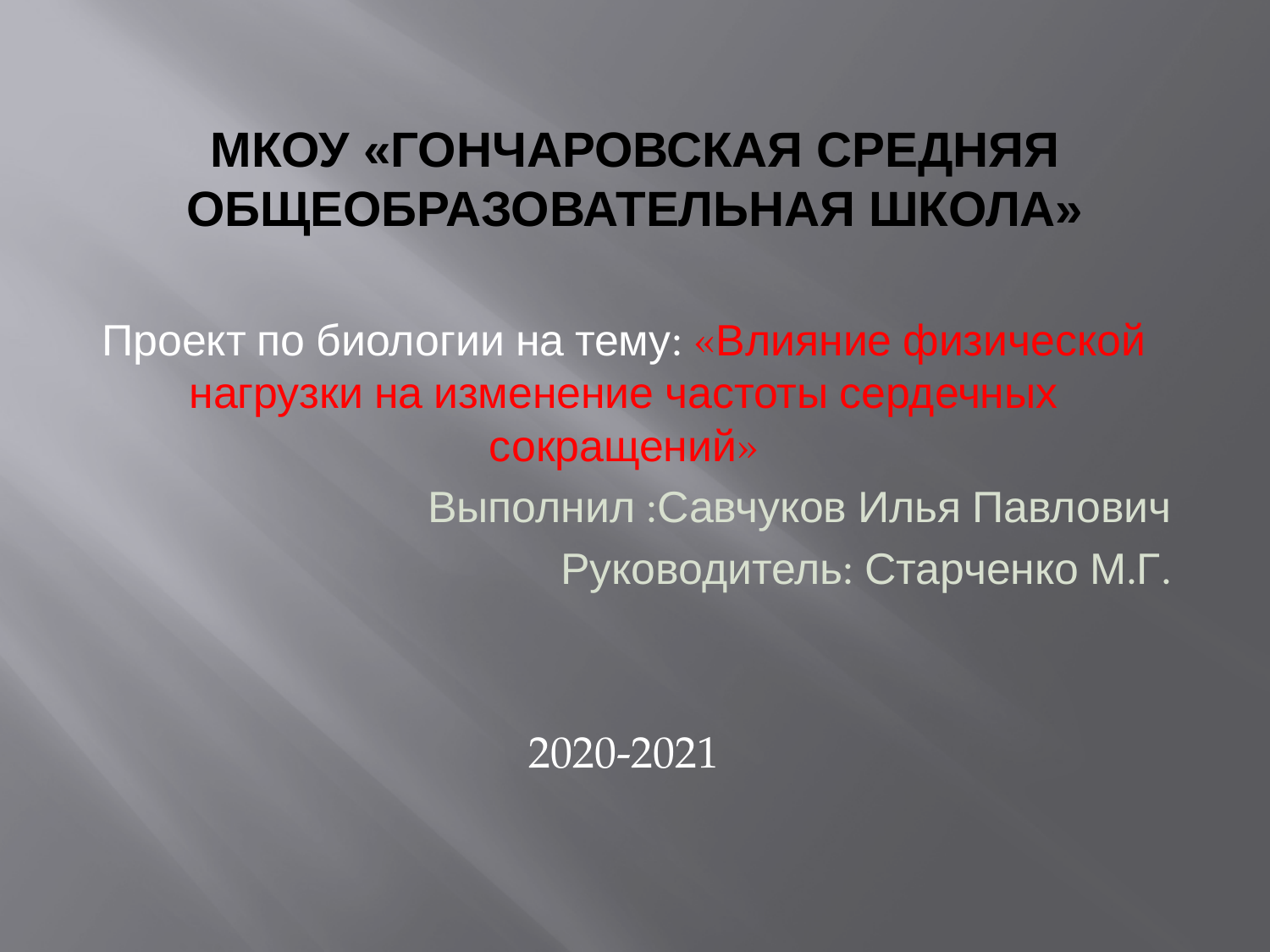

# МКОУ «Гончаровская средняя общеобразовательная школа»
Проект по биологии на тему: «Влияние физической нагрузки на изменение частоты сердечных сокращений»
Выполнил :Савчуков Илья Павлович
Руководитель: Старченко М.Г.

2020-2021